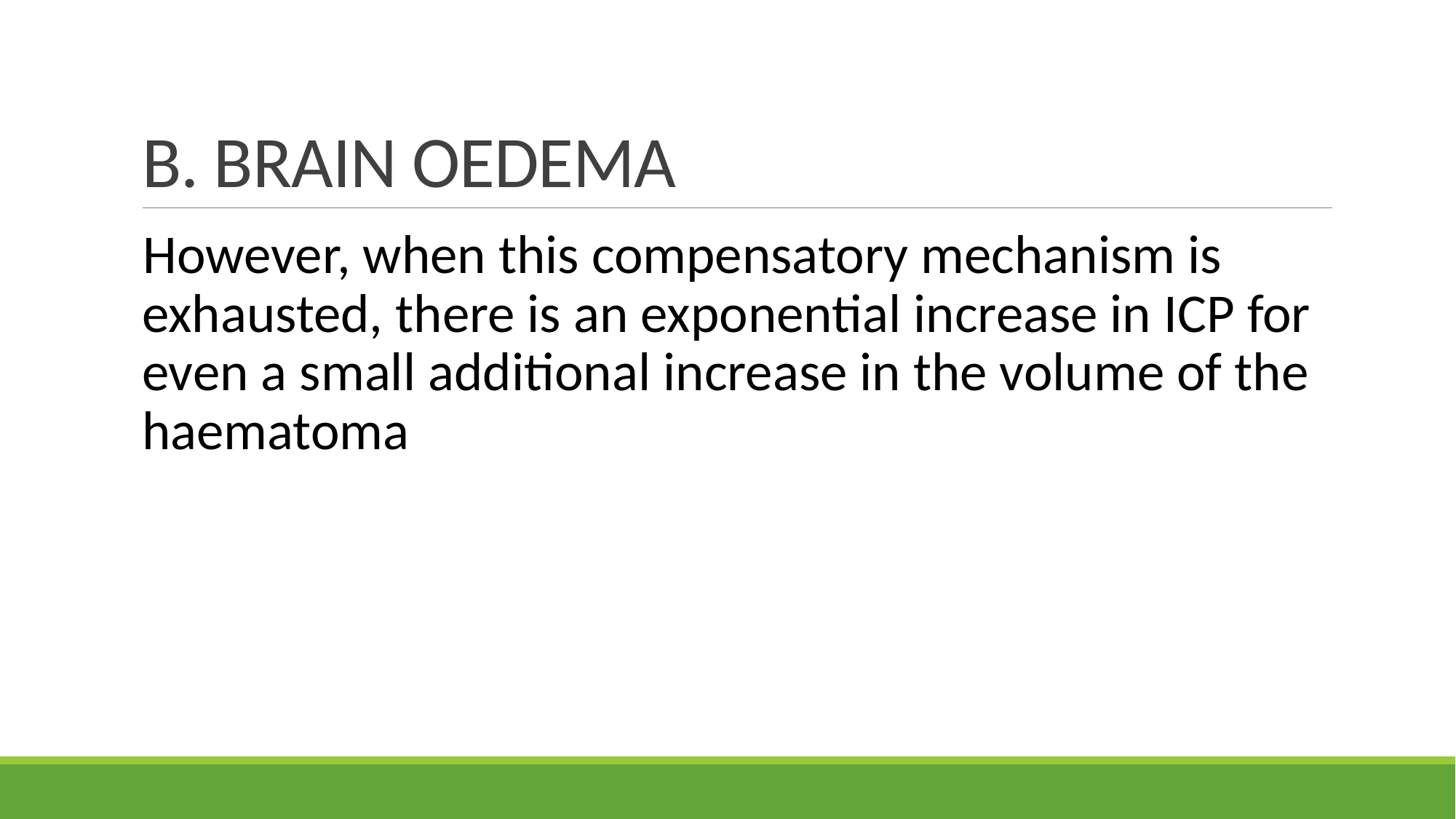

# B. BRAIN OEDEMA
However, when this compensatory mechanism is exhausted, there is an exponential increase in ICP for even a small additional increase in the volume of the haematoma